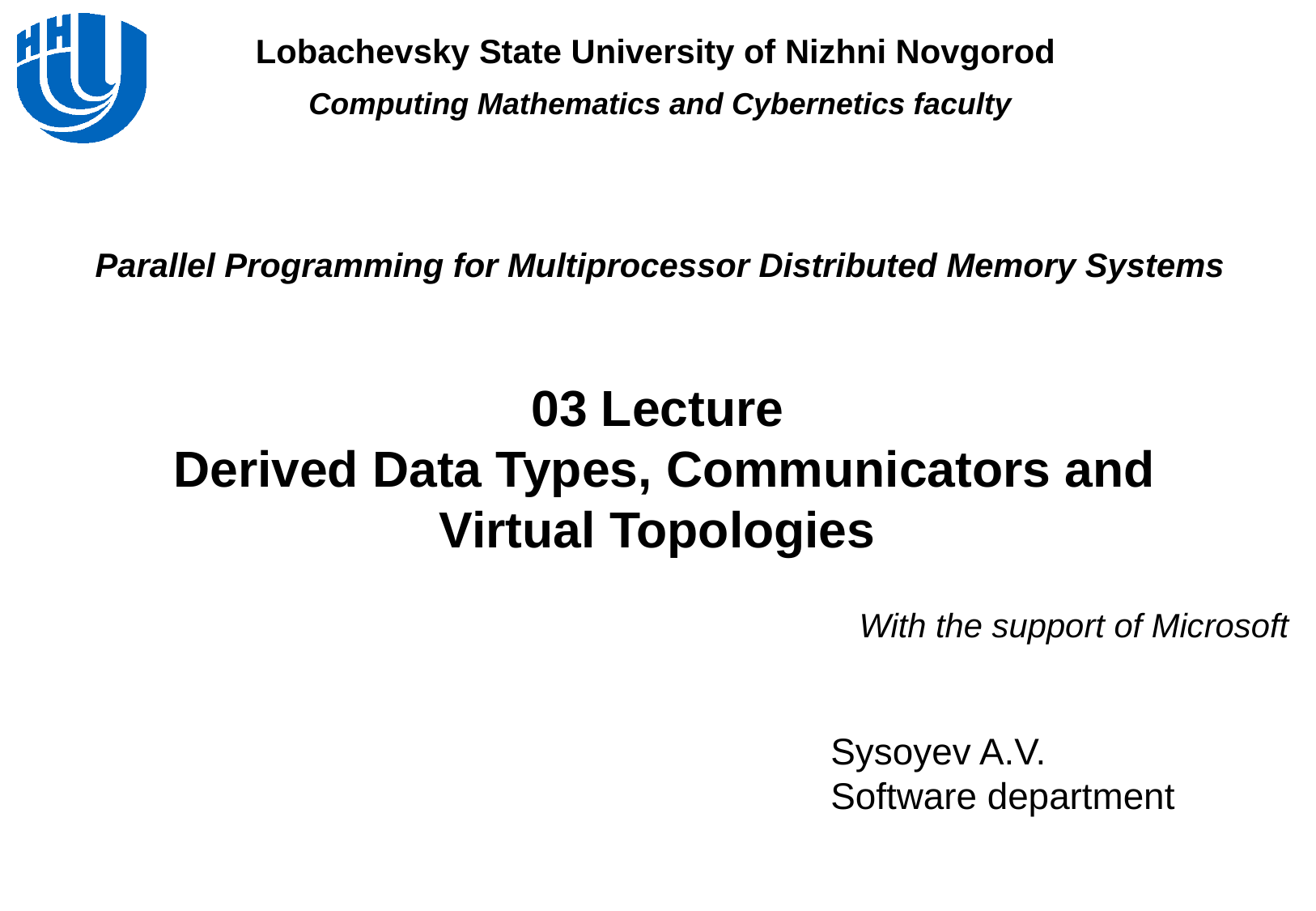

Parallel Programming for Multiprocessor Distributed Memory Systems
03 Lecture
 Derived Data Types, Communicators and Virtual Topologies
With the support of Microsoft
Sysoyev A.V.
Software department